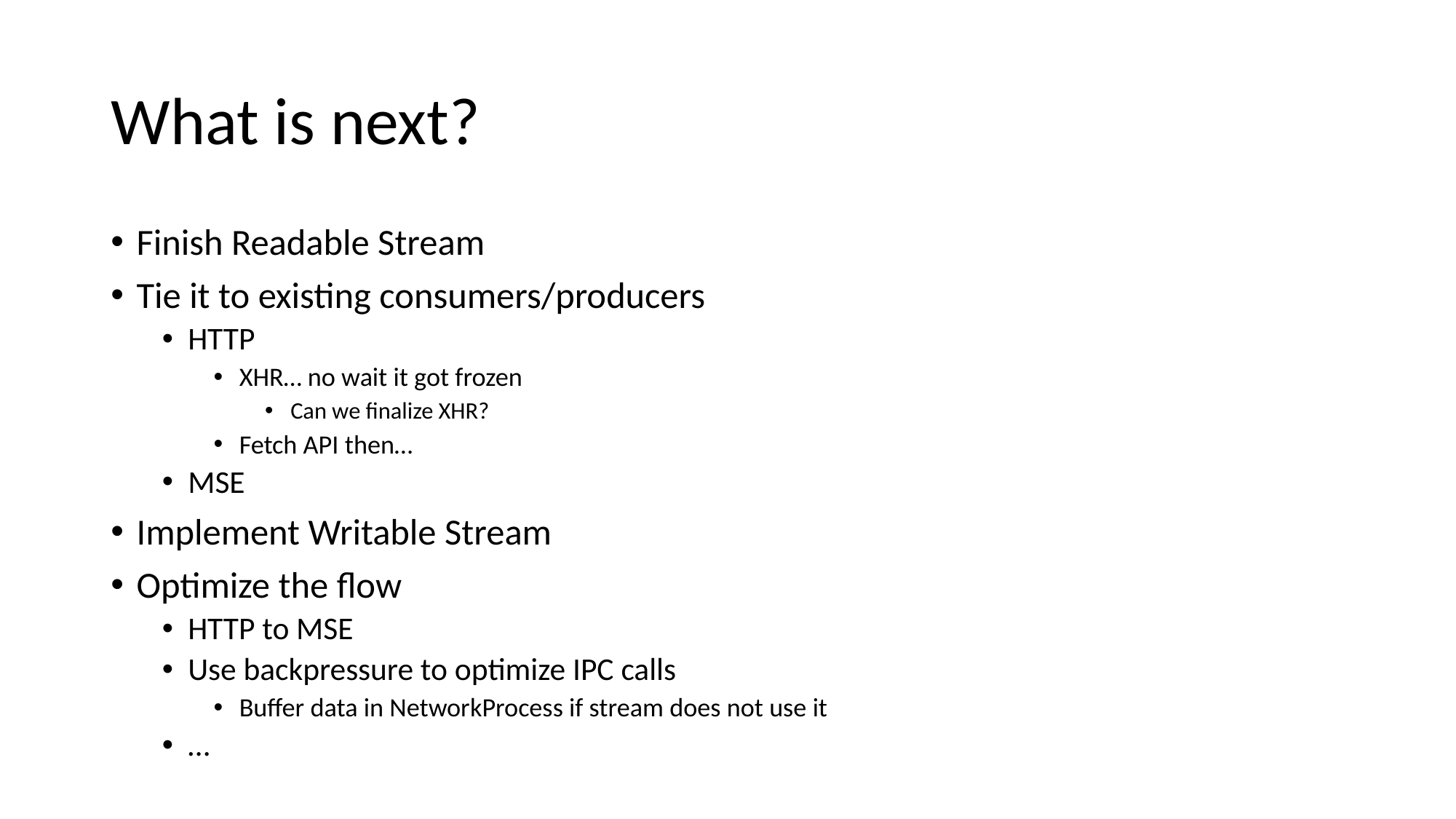

# What is next?
Finish Readable Stream
Tie it to existing consumers/producers
HTTP
XHR… no wait it got frozen
Can we finalize XHR?
Fetch API then…
MSE
Implement Writable Stream
Optimize the flow
HTTP to MSE
Use backpressure to optimize IPC calls
Buffer data in NetworkProcess if stream does not use it
…